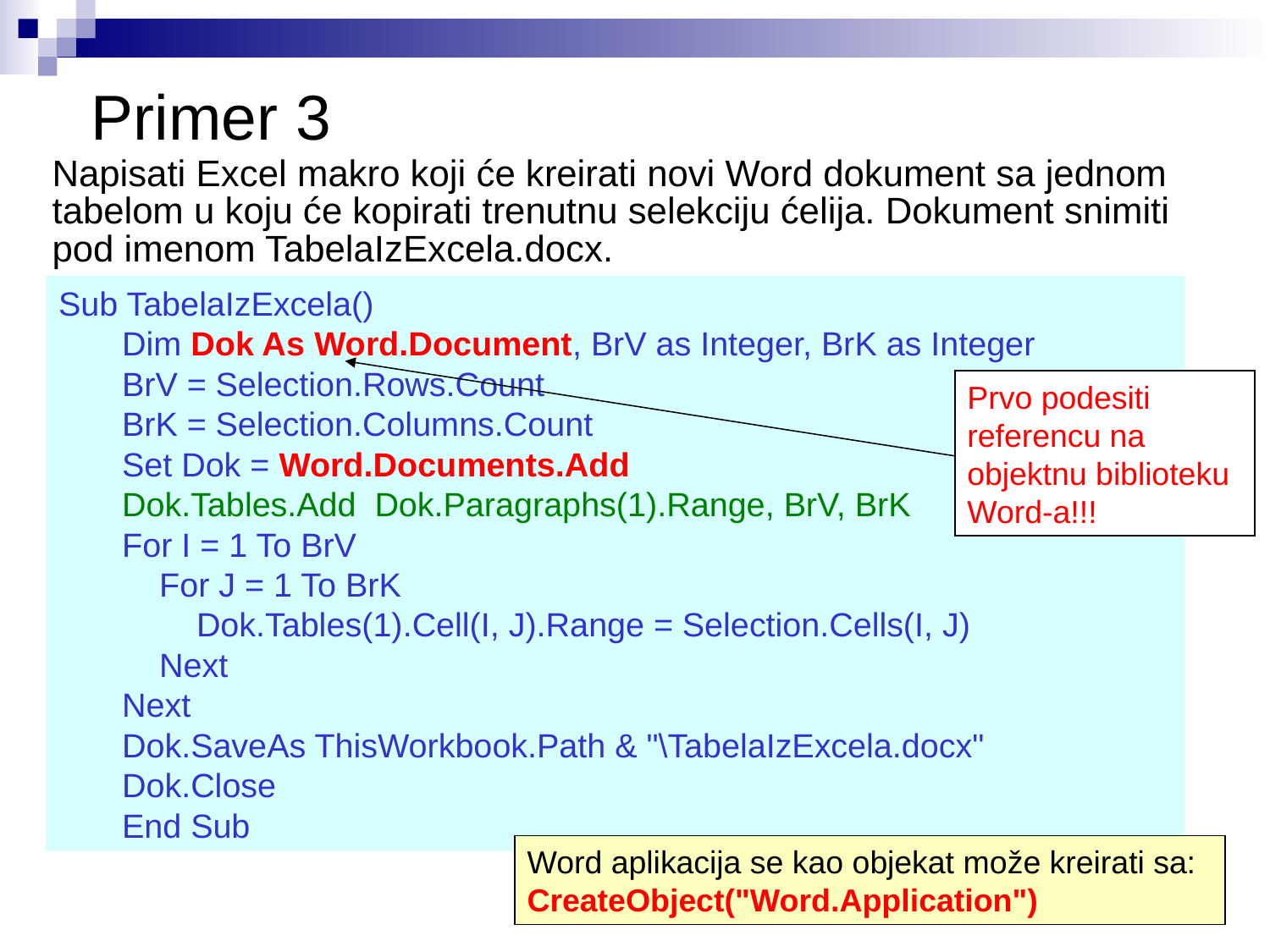

# Primer 3
Napisati Excel makro koji će kreirati novi Word dokument sa jednom tabelom u koju će kopirati trenutnu selekciju ćelija. Dokument snimiti pod imenom TabelaIzExcela.docx.
Sub TabelaIzExcela()
Dim Dok As Word.Document, BrV as Integer, BrK as Integer
BrV = Selection.Rows.Count
BrK = Selection.Columns.Count
Set Dok = Word.Documents.Add
Dok.Tables.Add  Dok.Paragraphs(1).Range, BrV, BrK
For I = 1 To BrV
    For J = 1 To BrK
        Dok.Tables(1).Cell(I, J).Range = Selection.Cells(I, J)
    Next
Next
Dok.SaveAs ThisWorkbook.Path & "\TabelaIzExcela.docx"
Dok.Close
End Sub

Prvo podesiti referencu na objektnu biblioteku Word-a!!!
Word aplikacija se kao objekat može kreirati sa:
CreateObject("Word.Application")